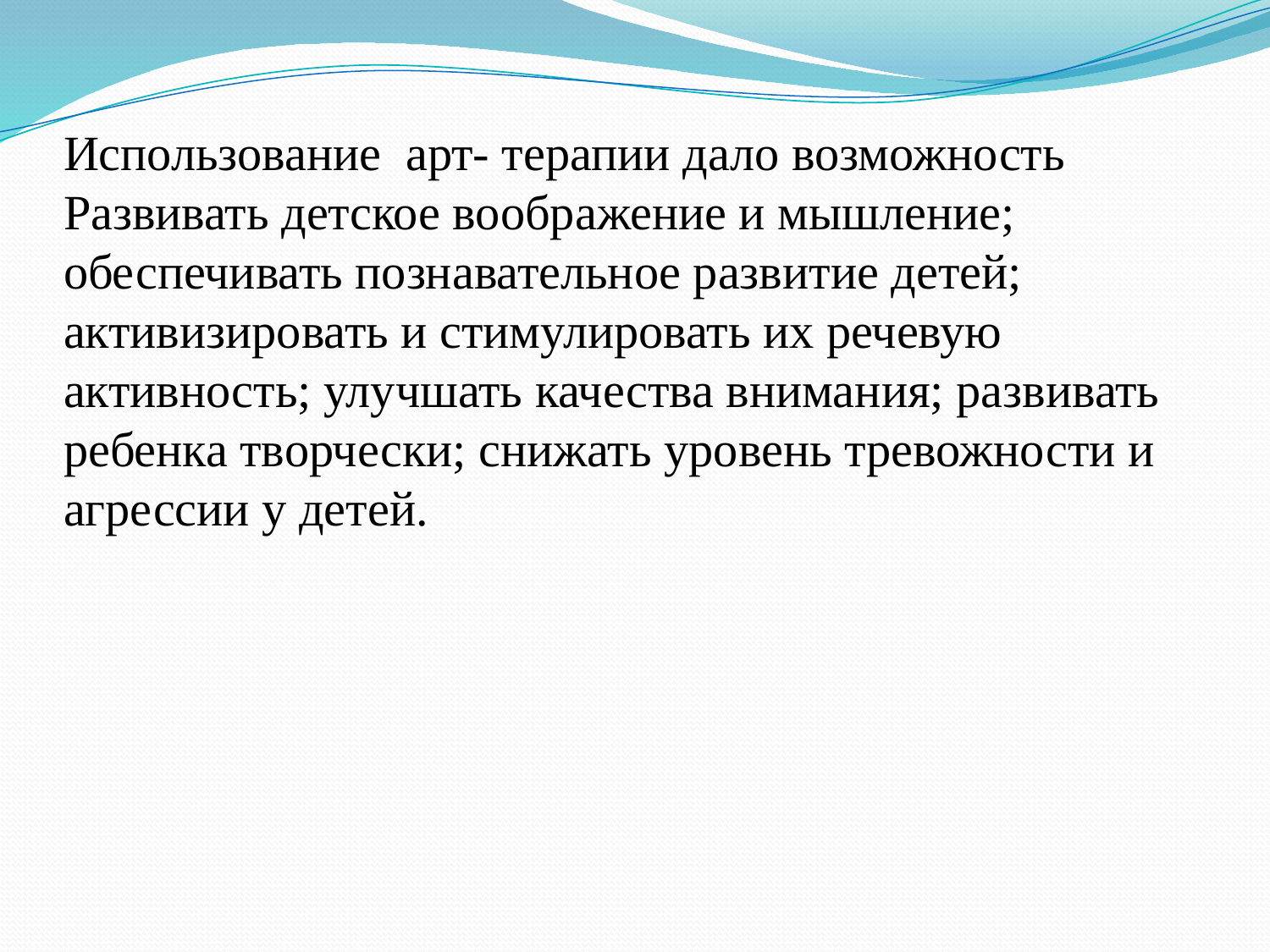

# Использование  арт- терапии дало возможность Развивать детское воображение и мышление; обеспечивать познавательное развитие детей; активизировать и стимулировать их речевую активность; улучшать качества внимания; развивать ребенка творчески; снижать уровень тревожности и агрессии у детей.